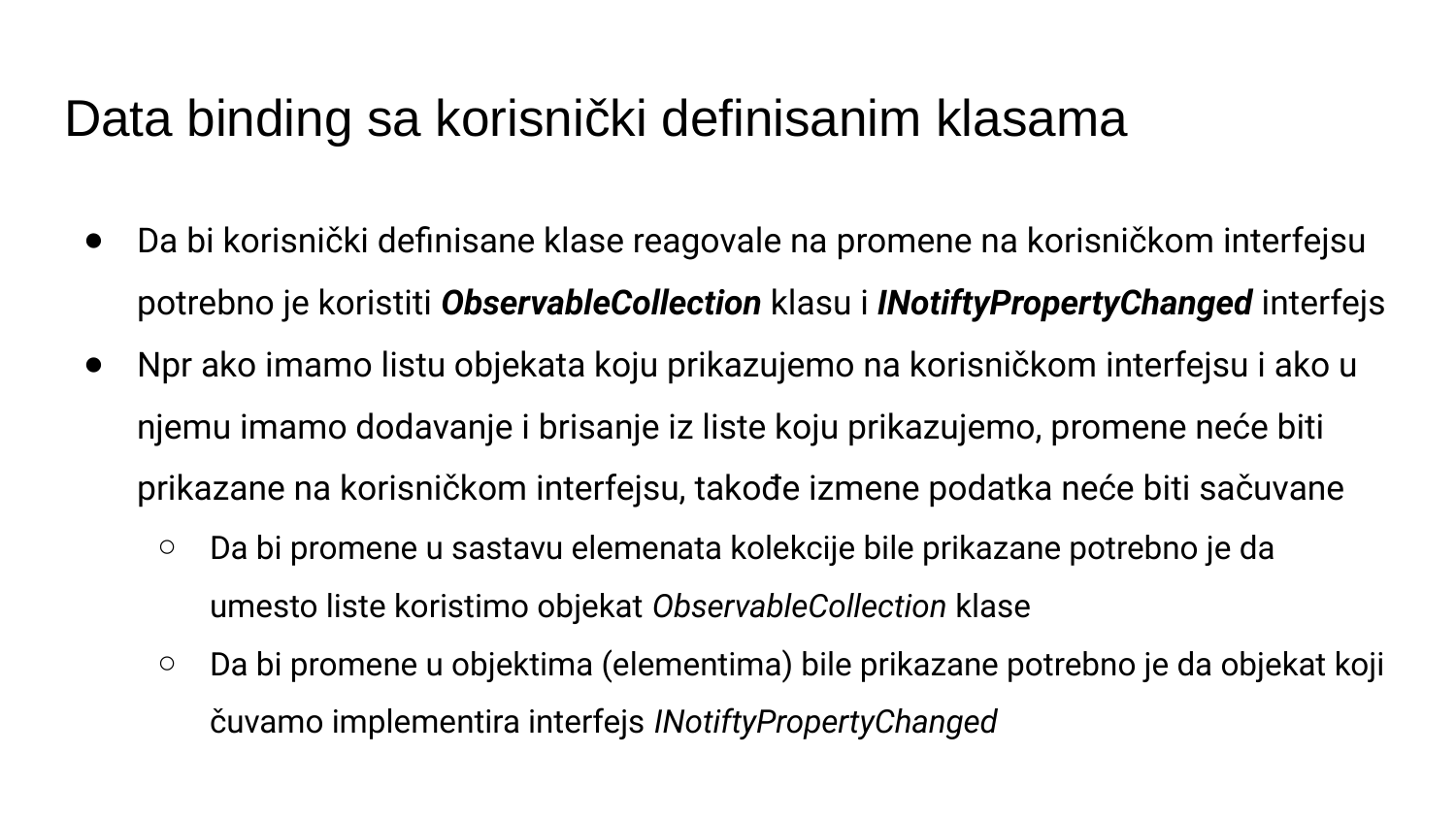

# Data binding sa korisnički definisanim klasama
Da bi korisnički definisane klase reagovale na promene na korisničkom interfejsu potrebno je koristiti ObservableCollection klasu i INotiftyPropertyChanged interfejs
Npr ako imamo listu objekata koju prikazujemo na korisničkom interfejsu i ako u njemu imamo dodavanje i brisanje iz liste koju prikazujemo, promene neće biti prikazane na korisničkom interfejsu, takođe izmene podatka neće biti sačuvane
Da bi promene u sastavu elemenata kolekcije bile prikazane potrebno je da umesto liste koristimo objekat ObservableCollection klase
Da bi promene u objektima (elementima) bile prikazane potrebno je da objekat koji čuvamo implementira interfejs INotiftyPropertyChanged